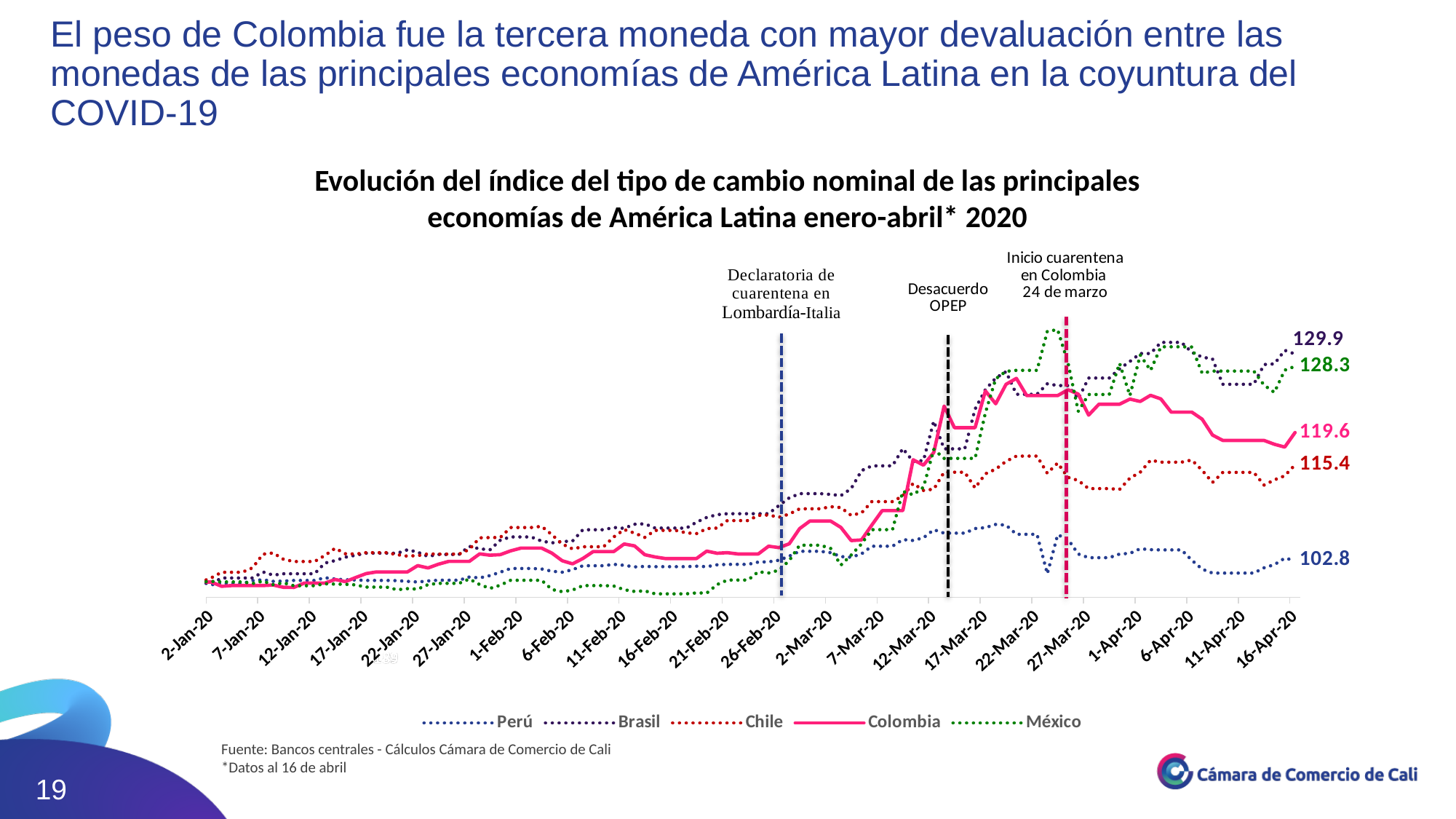

El peso de Colombia fue la tercera moneda con mayor devaluación entre las monedas de las principales economías de América Latina en la coyuntura del COVID-19
Evolución del índice del tipo de cambio nominal de las principales economías de América Latina enero-abril* 2020

### Chart

| Category | Perú | Brasil | Chile | Colombia | México |
|---|---|---|---|---|---|
| 43831 | 100.0 | 100.0 | 100.0 | 100.0 | 100.0 |
| 43832 | 99.6382273138378 | 99.76675516736557 | 100.55330235556393 | 100.0 | 100.09276831246487 |
| 43833 | 99.8191136569189 | 100.53348552145107 | 101.28119040584458 | 99.44158626119118 | 100.01643324392235 |
| 43834 | 99.8191136569189 | 100.53348552145107 | 101.28119040584458 | 99.53953752357239 | 100.01643324392235 |
| 43835 | 99.8191136569189 | 100.53348552145107 | 101.28119040584458 | 99.53953752357239 | 100.01643324392235 |
| 43836 | 100.18088634308108 | 100.53348552145107 | 101.86269506593968 | 99.53953752357239 | 99.8028010729318 |
| 43837 | 100.3014772384685 | 101.32502915560408 | 103.65286992022777 | 99.53953752357239 | 100.11132197495786 |
| 43838 | 100.09044317154054 | 100.90568472246346 | 103.82745561494453 | 99.60697437399685 | 99.64907072656142 |
| 43839 | 100.12059089538741 | 101.0843403389494 | 102.98272944589186 | 99.30671256034226 | 99.89981022253794 |
| 43840 | 100.21103406692792 | 101.08682166695615 | 102.69533453305041 | 99.29053992200517 | 99.5176047751826 |
| 43841 | 100.21103406692792 | 101.08682166695615 | 102.69533453305041 | 99.8620748579554 | 99.5176047751826 |
| 43842 | 100.21103406692792 | 101.08682166695615 | 102.69533453305041 | 99.8620748579554 | 99.5176047751826 |
| 43843 | 100.57280675309013 | 102.48629066276271 | 103.48365609304074 | 99.8620748579554 | 99.77364531758569 |
| 43844 | 100.39192041000904 | 102.81878861566712 | 104.43716257957078 | 100.33291223444833 | 99.72328537653333 |
| 43845 | 100.3014772384685 | 103.2629463288752 | 103.71598936370228 | 100.05156935620694 | 99.70049087689911 |
| 43846 | 100.27132951462163 | 103.52100444157712 | 103.67838629099407 | 100.59808247435262 | 99.6225654944286 |
| 43847 | 100.21103406692792 | 103.7964318503263 | 103.85968682012302 | 101.10645257755237 | 99.3352487781088 |
| 43848 | 100.21103406692792 | 103.7964318503263 | 103.85968682012302 | 101.33134379367374 | 99.3352487781088 |
| 43849 | 100.21103406692792 | 103.7964318503263 | 103.85968682012302 | 101.33134379367374 | 99.3352487781088 |
| 43850 | 100.18088634308108 | 103.77658122627228 | 103.59377937740055 | 101.33134379367374 | 98.98378940002756 |
| 43851 | 100.09044317154054 | 104.23562690752091 | 103.39904917944722 | 101.33134379367374 | 99.13327890925669 |
| 43852 | 100.0 | 103.92546090667724 | 103.47559829174612 | 102.15950493418042 | 99.06754593356729 |
| 43853 | 100.15073861923425 | 103.36219944914518 | 103.69315892670086 | 101.85008879693879 | 99.66921470298237 |
| 43854 | 100.24118179077479 | 103.62770154586735 | 103.668985522817 | 102.33801424412752 | 99.82559557256602 |
| 43855 | 100.24118179077479 | 103.62770154586735 | 103.668985522817 | 102.71181579059791 | 99.82559557256602 |
| 43856 | 100.24118179077479 | 103.62770154586735 | 103.668985522817 | 102.71181579059791 | 99.82559557256602 |
| 43857 | 100.66324992463069 | 104.68722860474927 | 104.284064354973 | 102.71181579059791 | 100.4055300516322 |
| 43858 | 100.54265902924328 | 104.35969330785836 | 105.8069887996562 | 103.7001775938776 | 99.67133512155299 |
| 43859 | 100.84413626771178 | 104.23314557951416 | 105.84324890548199 | 103.52319400452834 | 99.16508518781609 |
| 43860 | 101.29635212541453 | 105.49862286295625 | 105.84996373989416 | 103.59948003442025 | 99.58174743694404 |
| 43861 | 101.7787157069641 | 105.92541128011712 | 107.16338535091725 | 104.0983906699134 | 100.23324604276884 |
| 43862 | 101.7787157069641 | 105.92541128011712 | 107.16338535091725 | 104.45815558688368 | 100.23324604276884 |
| 43863 | 101.7787157069641 | 105.92541128011712 | 107.16338535091725 | 104.45815558688368 | 100.23324604276884 |
| 43864 | 101.71842025927043 | 105.37951911863229 | 107.31782654239748 | 104.45815558688368 | 100.23324604276884 |
| 43865 | 101.41694302080194 | 105.14627428599788 | 106.21793666568182 | 103.79660313566097 | 99.02195693429883 |
| 43866 | 101.29635212541453 | 105.31500459045682 | 104.99046493513468 | 102.79908700879426 | 98.72933917155247 |
| 43867 | 101.62797708772987 | 105.38448177464579 | 104.34718379844755 | 102.38927845621488 | 98.94138102861506 |
| 43868 | 102.1404883931263 | 106.87079725068858 | 104.63323574440655 | 103.09080478710095 | 99.53403801910497 |
| 43869 | 102.1404883931263 | 106.87079725068858 | 104.63323574440655 | 104.00379599284742 | 99.53403801910497 |
| 43870 | 102.1404883931263 | 106.87079725068858 | 104.63323574440655 | 104.00379599284742 | 99.53403801910497 |
| 43871 | 102.32137473620742 | 107.16607528349174 | 105.93322768660525 | 104.00379599284742 | 99.47572650841275 |
| 43872 | 102.20078384082001 | 107.04945286717451 | 106.88404823937041 | 104.9988709667576 | 98.9917409696674 |
| 43873 | 101.98974977389206 | 107.59038237264585 | 106.42743949934194 | 104.7526196622665 | 98.76273576403982 |
| 43874 | 102.05004522158576 | 107.64745291680107 | 105.87010824313072 | 103.59032571083324 | 98.84225146043829 |
| 43875 | 102.01989749773892 | 107.08667278727575 | 106.78198275630524 | 103.29464105897218 | 98.44679339701658 |
| 43876 | 102.01989749773892 | 107.08667278727575 | 106.78198275630524 | 103.08653276942701 | 98.44679339701658 |
| 43877 | 102.01989749773892 | 107.08667278727575 | 106.78198275630524 | 103.08653276942701 | 98.44679339701658 |
| 43878 | 102.01989749773892 | 107.07178481923525 | 106.46101367140287 | 103.08653276942701 | 98.44838371094454 |
| 43879 | 102.08019294543263 | 107.85092181335452 | 106.3562622545728 | 103.08653276942701 | 98.57401851125411 |
| 43880 | 102.01989749773892 | 108.48862311108904 | 107.02103086137895 | 104.0614682314457 | 98.55175411626256 |
| 43881 | 102.26107928851371 | 108.84841567206769 | 107.0881792055008 | 103.77890477672605 | 99.65543198227329 |
| 43882 | 102.32137473620742 | 108.97496340041191 | 108.07391689720932 | 103.8558010948571 | 100.26293190275759 |
| 43883 | 102.32137473620742 | 108.97496340041191 | 108.07391689720932 | 103.68949754969272 | 100.26293190275759 |
| 43884 | 102.32137473620742 | 108.97496340041191 | 108.07391689720932 | 103.68949754969272 | 100.26293190275759 |
| 43885 | 102.62285197467591 | 108.97496340041191 | 108.75614407348715 | 103.68949754969272 | 101.35441736198727 |
| 43886 | 102.65299969852275 | 108.97496340041191 | 108.80717681501974 | 104.71325607084225 | 101.18531398097986 |
| 43887 | 102.8640337654507 | 110.05434108334782 | 108.50635223335392 | 104.51857412255808 | 101.56009796333795 |
| 43888 | 103.40669279469401 | 111.05927892608123 | 108.92804383443904 | 105.02694422575783 | 102.82598785000158 |
| 43889 | 104.03979499547785 | 111.6126150715863 | 109.62101474577636 | 107.01739931769777 | 104.83349413174162 |
| 43890 | 104.03979499547785 | 111.6126150715863 | 109.62101474577636 | 108.01674630928188 | 104.83349413174162 |
| 43891 | 104.03979499547785 | 111.6126150715863 | 109.62101474577636 | 108.01674630928188 | 104.83349413174162 |
| 43892 | 103.85890865239674 | 111.5108806233096 | 109.89766592355834 | 108.01674630928188 | 104.42266303368284 |
| 43893 | 103.34639734700029 | 111.35455695888439 | 109.78082780478633 | 107.17180224219899 | 102.22378897594385 |
| 43894 | 103.25595417545973 | 112.28505496141534 | 108.75480110660469 | 105.44438138132641 | 103.5479903732997 |
| 43895 | 103.70817003316249 | 114.63983523982036 | 109.07442722462464 | 105.53256803188145 | 105.01107918703153 |
| 43896 | 104.70304492010851 | 115.26512989752116 | 110.5637774972469 | 107.48426982063629 | 106.88128836632352 |
| 43897 | 104.70304492010851 | 115.26512989752116 | 110.5637774972469 | 109.3813508119885 | 106.88128836632352 |
| 43898 | 104.70304492010851 | 115.26512989752116 | 110.5637774972469 | 109.3813508119885 | 106.88128836632352 |
| 43899 | 105.57732891166715 | 117.54795166373042 | 111.32523971958852 | 109.3813508119885 | 111.91410184370395 |
| 43900 | 105.45673801627977 | 115.84576065110046 | 112.95157261421933 | 116.06461731875966 | 111.46351289744597 |
| 43901 | 105.81851070244196 | 115.95742041140417 | 112.03298326663264 | 115.35637781724309 | 112.45109784671494 |
| 43902 | 106.8736810370817 | 121.15083992953029 | 112.20219709381966 | 117.02734701599566 | 117.42772023197378 |
| 43903 | 106.42146517937894 | 117.50328775960894 | 114.42883618489968 | 123.11527734549028 | 116.24558687884988 |
| 43904 | 106.42146517937894 | 117.50328775960894 | 114.42883618489968 | 120.2853707806197 | 116.24558687884988 |
| 43905 | 106.42146517937894 | 117.50328775960894 | 114.42883618489968 | 120.2853707806197 | 116.24558687884988 |
| 43906 | 107.02441965631593 | 122.73640852584302 | 112.3606671859472 | 120.2853707806197 | 116.24558687884988 |
| 43907 | 107.14501055170334 | 125.27976973276098 | 114.22067631812199 | 125.10695301390848 | 122.22781777122805 |
| 43908 | 107.56707868555924 | 126.7983424728915 | 114.83575515027799 | 123.41706487974271 | 126.6992504320353 |
| 43909 | 107.4766355140187 | 127.63206868315922 | 115.85640998092987 | 125.97508803407851 | 127.68524506737631 |
| 43910 | 106.2707265601447 | 124.66440038708717 | 116.54669495850231 | 126.75412097133476 | 127.81512070482712 |
| 43911 | 106.2707265601447 | 124.66440038708717 | 116.54669495850231 | 124.49758020713185 | 127.81512070482712 |
| 43912 | 106.2707265601447 | 124.66440038708717 | 116.54669495850231 | 124.49758020713185 | 127.81512070482712 |
| 43913 | 101.08531805848659 | 126.04650008684648 | 114.28782466224384 | 124.49758020713185 | 132.94070249467245 |
| 43914 | 106.210431112451 | 125.8206992382323 | 115.63884934597513 | 124.49758020713185 | 133.154334665663 |
| 43915 | 105.60747663551402 | 125.80332994218506 | 113.75466680991646 | 125.25860964133359 | 128.78786272410173 |
| 43916 | 103.67802230931564 | 124.0763256494876 | 113.34103301012597 | 124.69226215541602 | 122.43826931436266 |
| 43917 | 103.19565872776606 | 126.80330512890498 | 112.27874620611856 | 121.930402729209 | 124.63926379067227 |
| 43918 | 103.19565872776606 | 126.80330512890498 | 112.27874620611856 | 123.36366465881837 | 124.63926379067227 |
| 43919 | 103.19565872776606 | 126.80330512890498 | 112.27874620611856 | 123.36366465881837 | 124.63926379067227 |
| 43920 | 103.67802230931564 | 128.00674921217836 | 112.16862292175875 | 123.36366465881837 | 128.73750278304937 |
| 43921 | 103.7684654808562 | 128.9819111188308 | 113.65528726061615 | 124.03528686598682 | 124.49348501394175 |
| 43922 | 104.37141995779318 | 130.01910622565197 | 114.42480728425237 | 123.72190385519082 | 129.83216887013498 |
| 43923 | 104.25082906240578 | 130.01910622565197 | 116.00682227176277 | 124.53114606028429 | 127.80133798411806 |
| 43924 | 104.22068133855893 | 131.48336517230257 | 115.74897263033492 | 124.05634181023697 | 130.902980248301 |
| 43925 | 104.22068133855893 | 131.48336517230257 | 115.74897263033492 | 122.32556436404916 | 130.902980248301 |
| 43926 | 104.22068133855893 | 131.48336517230257 | 115.74897263033492 | 122.32556436404916 | 130.902980248301 |
| 43927 | 102.8640337654507 | 130.17838092638996 | 116.03099567564664 | 122.32556436404916 | 130.88018574866678 |
| 43928 | 101.68827253542358 | 129.54821743121542 | 114.67728505815047 | 121.39792624056342 | 127.43079483890118 |
| 43929 | 101.17576123002712 | 129.31500731882798 | 113.08452633558055 | 119.31592791275321 | 127.71546103200772 |
| 43930 | 101.17576123002712 | 125.98059890341628 | 114.40734871478068 | 118.60311124944312 | 127.71546103200772 |
| 43931 | 101.17576123002712 | 125.98059890341628 | 114.40734871478068 | 118.60311124944312 | 127.71546103200772 |
| 43932 | 101.17576123002712 | 125.98059890341628 | 114.40734871478068 | 118.60311124944312 | 127.71546103200772 |
| 43933 | 101.17576123002712 | 125.98059890341628 | 114.40734871478068 | 118.60311124944312 | 127.71546103200772 |
| 43934 | 101.86915887850468 | 128.5732006847446 | 112.74072681367677 | 118.60311124944312 | 125.86115499199542 |
| 43935 | 102.29122701236055 | 128.65755327858685 | 113.4229539899546 | 118.1002337403956 | 124.9165085187816 |
| 43936 | 103.13536328007234 | 130.44632445977123 | 113.96819854422391 | 117.73100935571873 | 127.8373850998187 |
| 43937 | 102.83388604160386 | 129.94517081400252 | 115.40248717466626 | 119.64182183245147 | 128.33727377784373 |
Fuente: Bancos centrales - Cálculos Cámara de Comercio de Cali
*Datos al 16 de abril